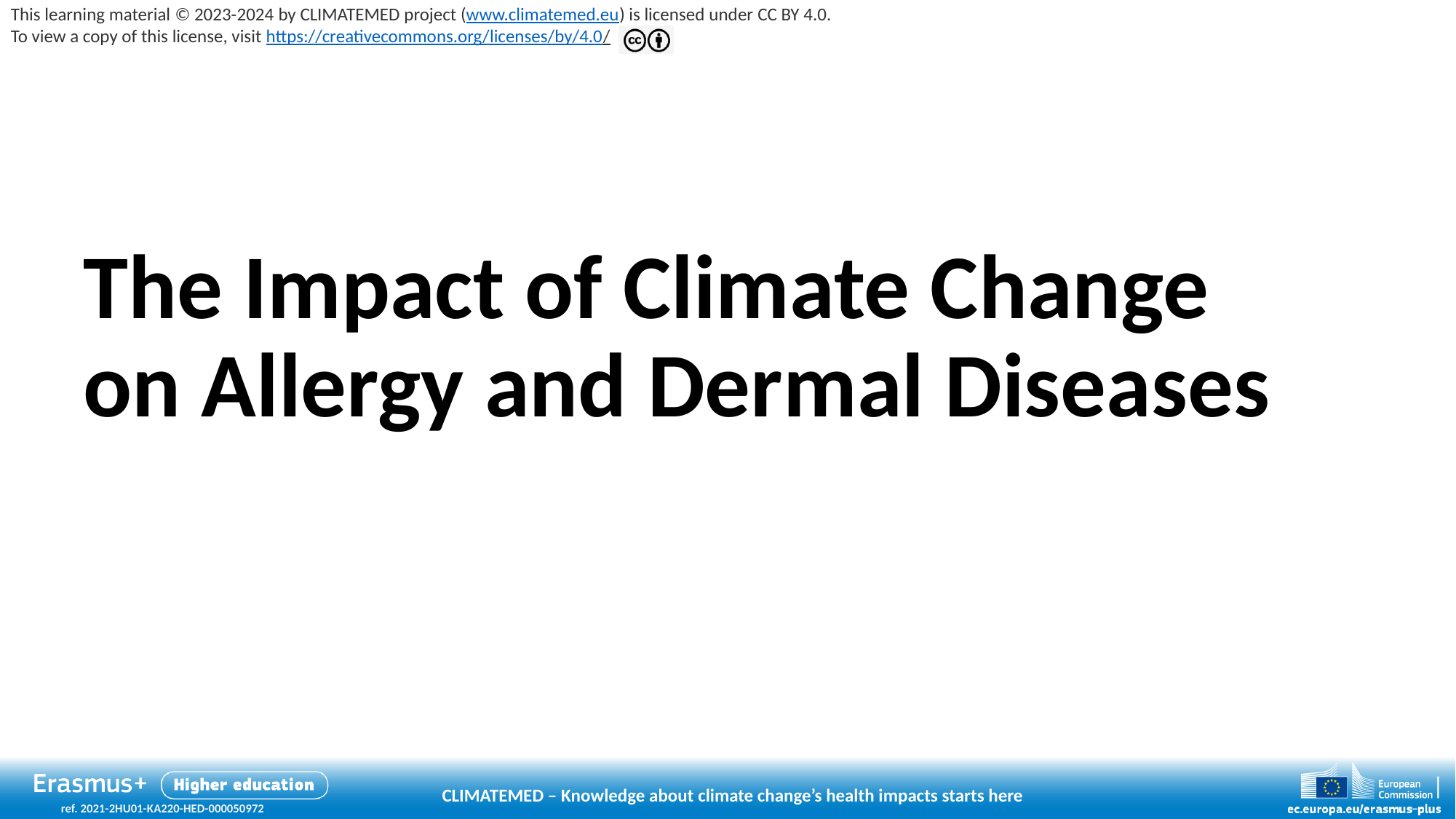

# The Impact of Climate Change on Allergy and Dermal Diseases